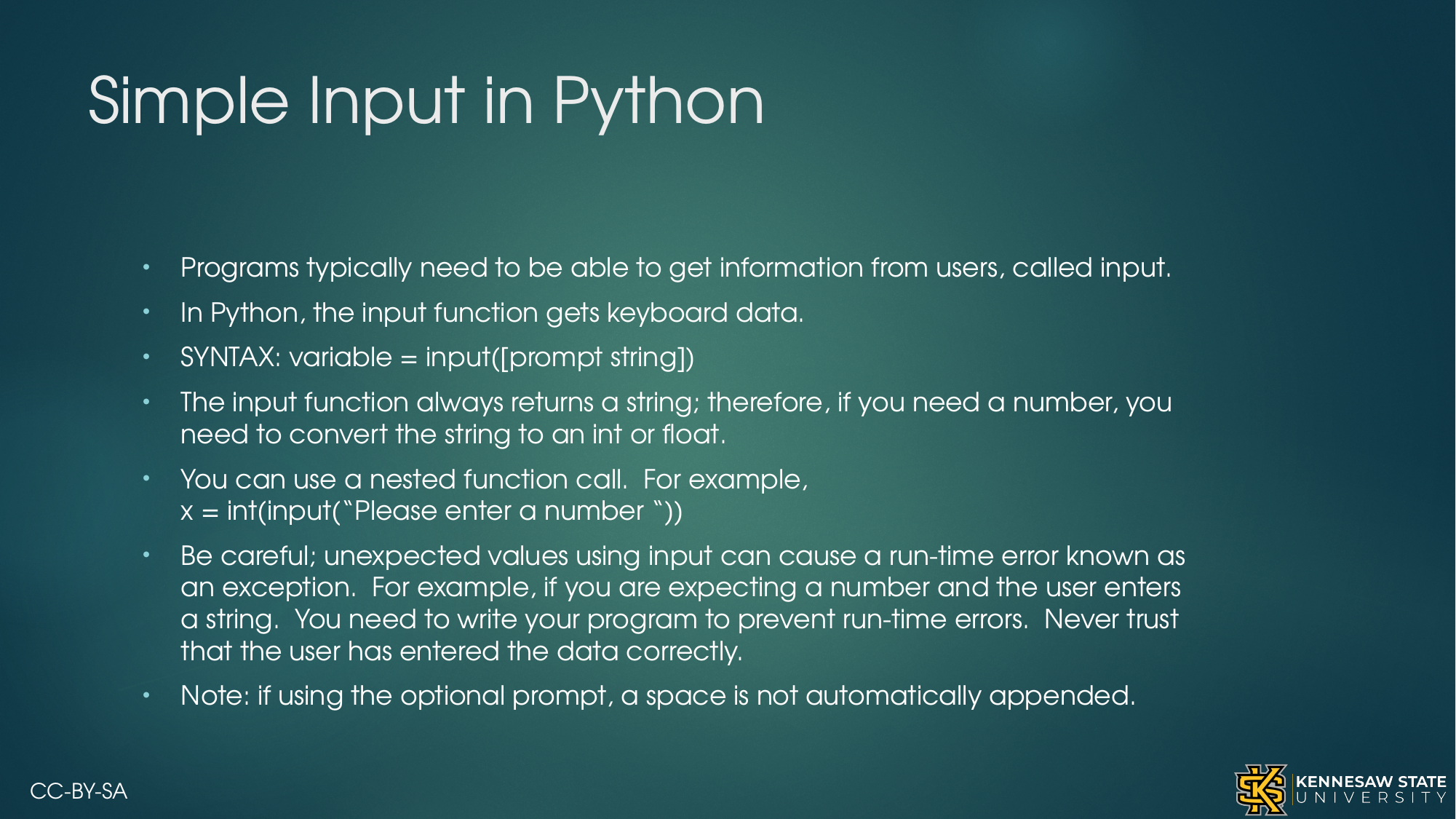

# Simple Input in Python
Programs typically need to be able to get information from users, called input.
In Python, the input function gets keyboard data.
SYNTAX: variable = input([prompt string])
The input function always returns a string; therefore, if you need a number, you need to convert the string to an int or float.
You can use a nested function call.  For example,
x = int(input(“Please enter a number “))
Be careful; unexpected values using input can cause a run-time error known as an exception.  For example, if you are expecting a number and the user enters a string.  You need to write your program to prevent run-time errors.  Never trust that the user has entered the data correctly.
Note: if using the optional prompt, a space is not automatically appended.